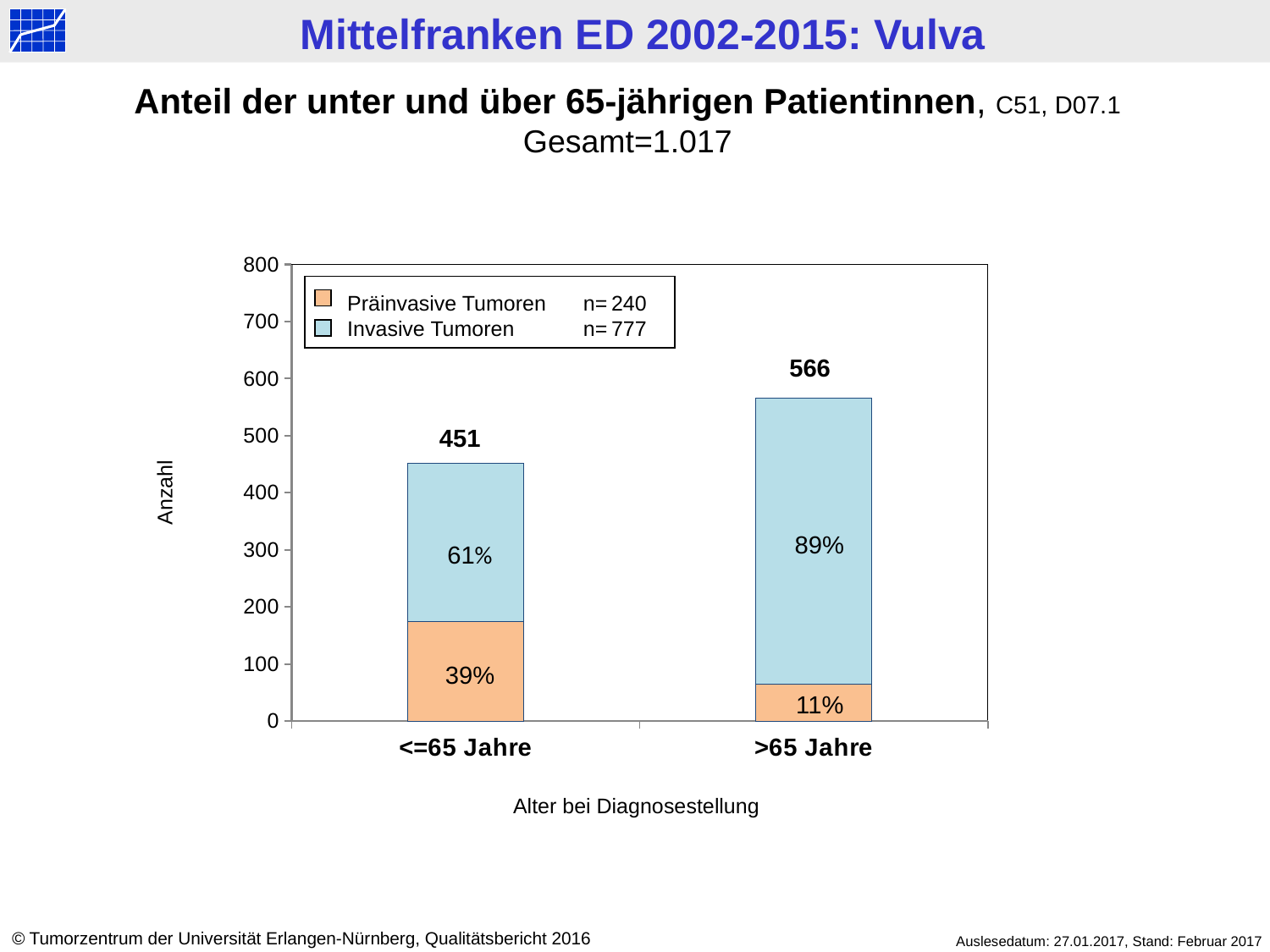

Anteil der unter und über 65-jährigen Patientinnen, C51, D07.1
Gesamt=1.017

### Chart

| Category | D07.1 | C51 |
|---|---|---|
| <=65 Jahre | 175.0 | 276.0 |
| >65 Jahre | 65.0 | 501.0 |
Präinvasive Tumoren	n=	240
Invasive Tumoren 		n=	777

566
451
Anzahl
89%
61%
39%
11%
Alter bei Diagnosestellung